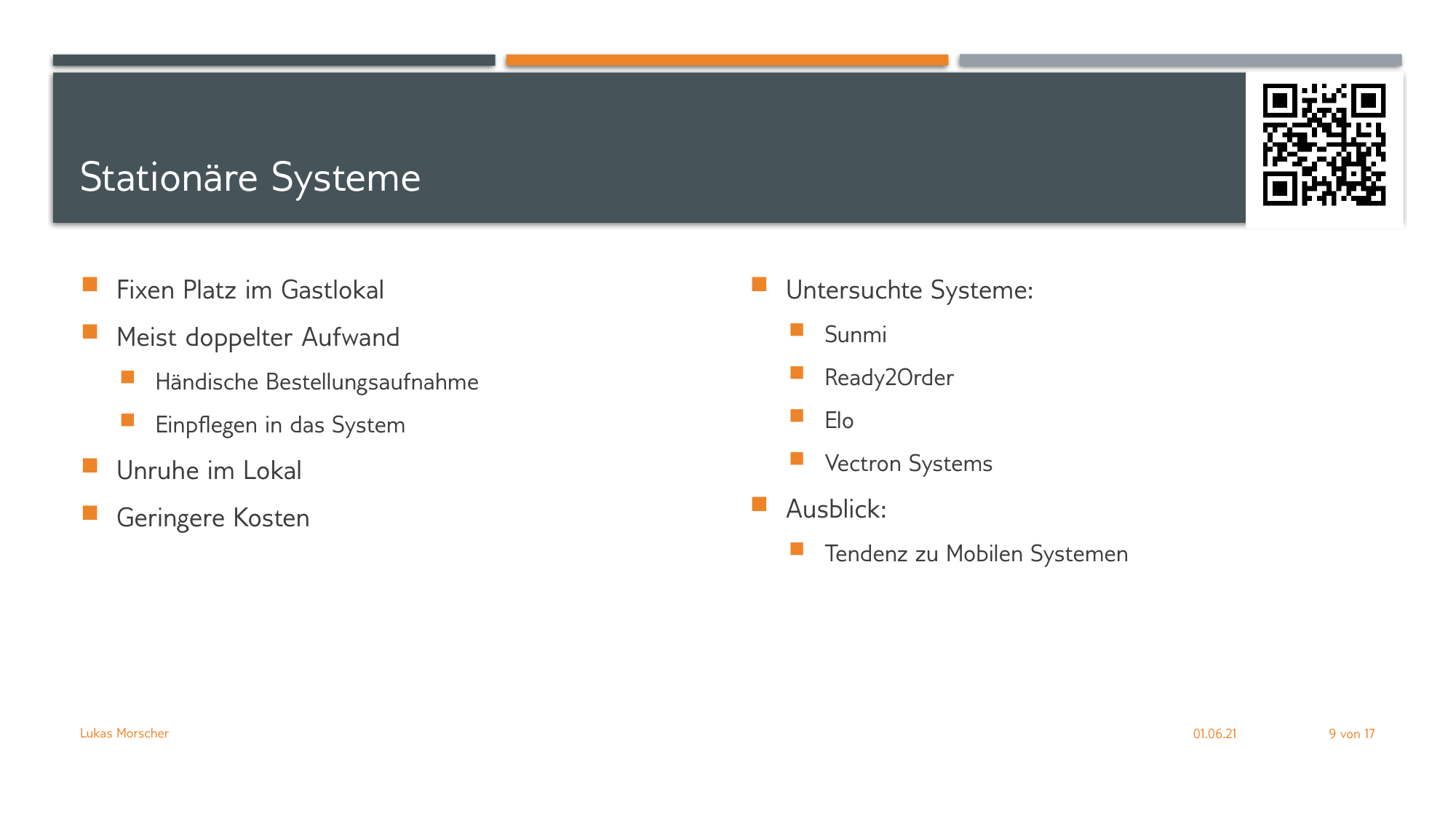

# Stationäre Systeme
Fixen Platz im Gastlokal
Meist doppelter Aufwand
Händische Bestellungsaufnahme
Einpflegen in das System
Unruhe im Lokal
Geringere Kosten
Untersuchte Systeme:
Sunmi
Ready2Order
Elo
Vectron Systems
Ausblick:
Tendenz zu Mobilen Systemen
Lukas Morscher
01.06.21
9 von 17